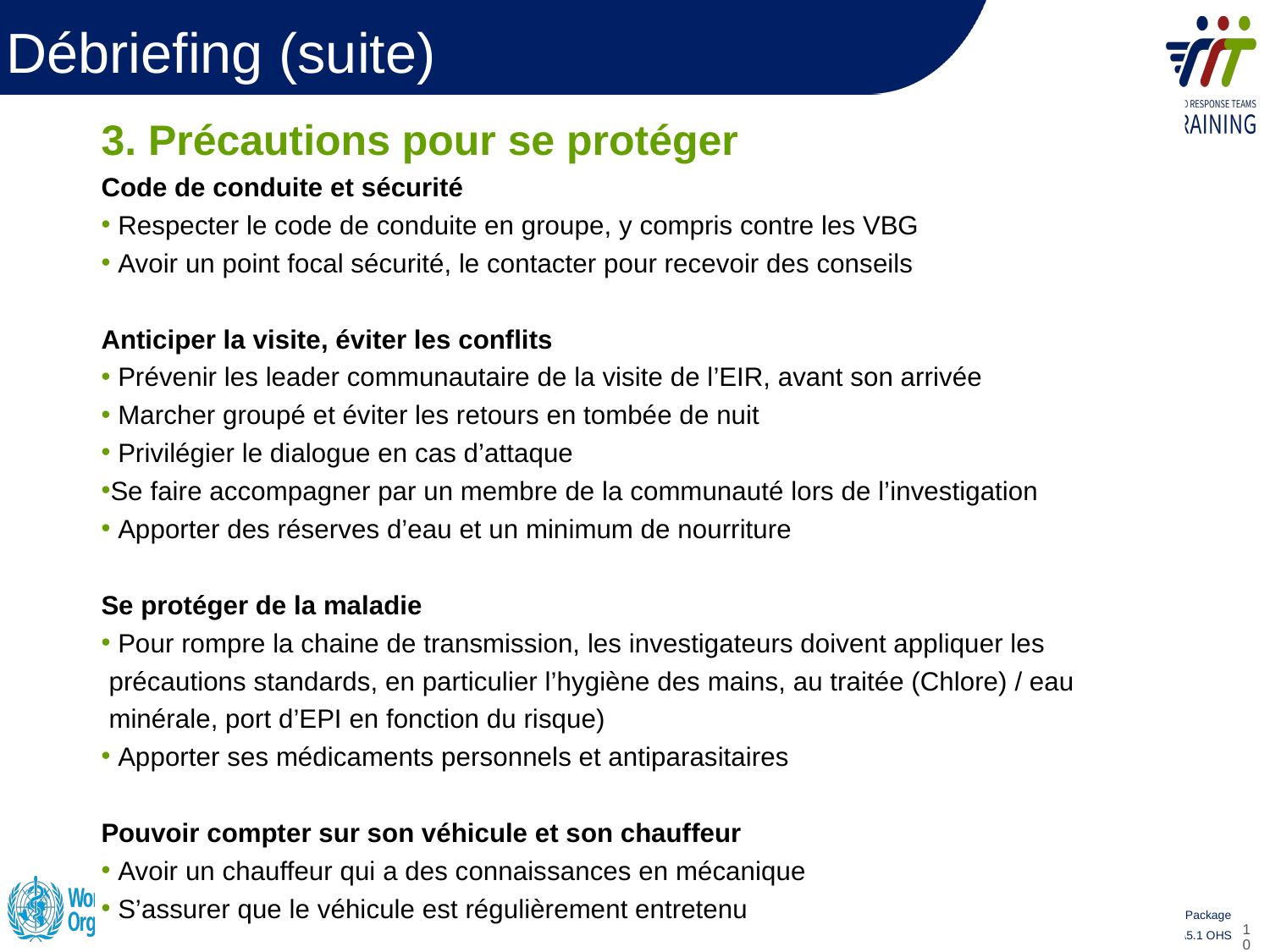

Débriefing (suite)
3. Précautions pour se protéger
Code de conduite et sécurité
 Respecter le code de conduite en groupe, y compris contre les VBG
 Avoir un point focal sécurité, le contacter pour recevoir des conseils

Anticiper la visite, éviter les conflits
 Prévenir les leader communautaire de la visite de l’EIR, avant son arrivée
 Marcher groupé et éviter les retours en tombée de nuit
 Privilégier le dialogue en cas d’attaque
Se faire accompagner par un membre de la communauté lors de l’investigation
 Apporter des réserves d’eau et un minimum de nourriture

Se protéger de la maladie
 Pour rompre la chaine de transmission, les investigateurs doivent appliquer les précautions standards, en particulier l’hygiène des mains, au traitée (Chlore) / eau minérale, port d’EPI en fonction du risque)
 Apporter ses médicaments personnels et antiparasitaires

Pouvoir compter sur son véhicule et son chauffeur
 Avoir un chauffeur qui a des connaissances en mécanique
 S’assurer que le véhicule est régulièrement entretenu